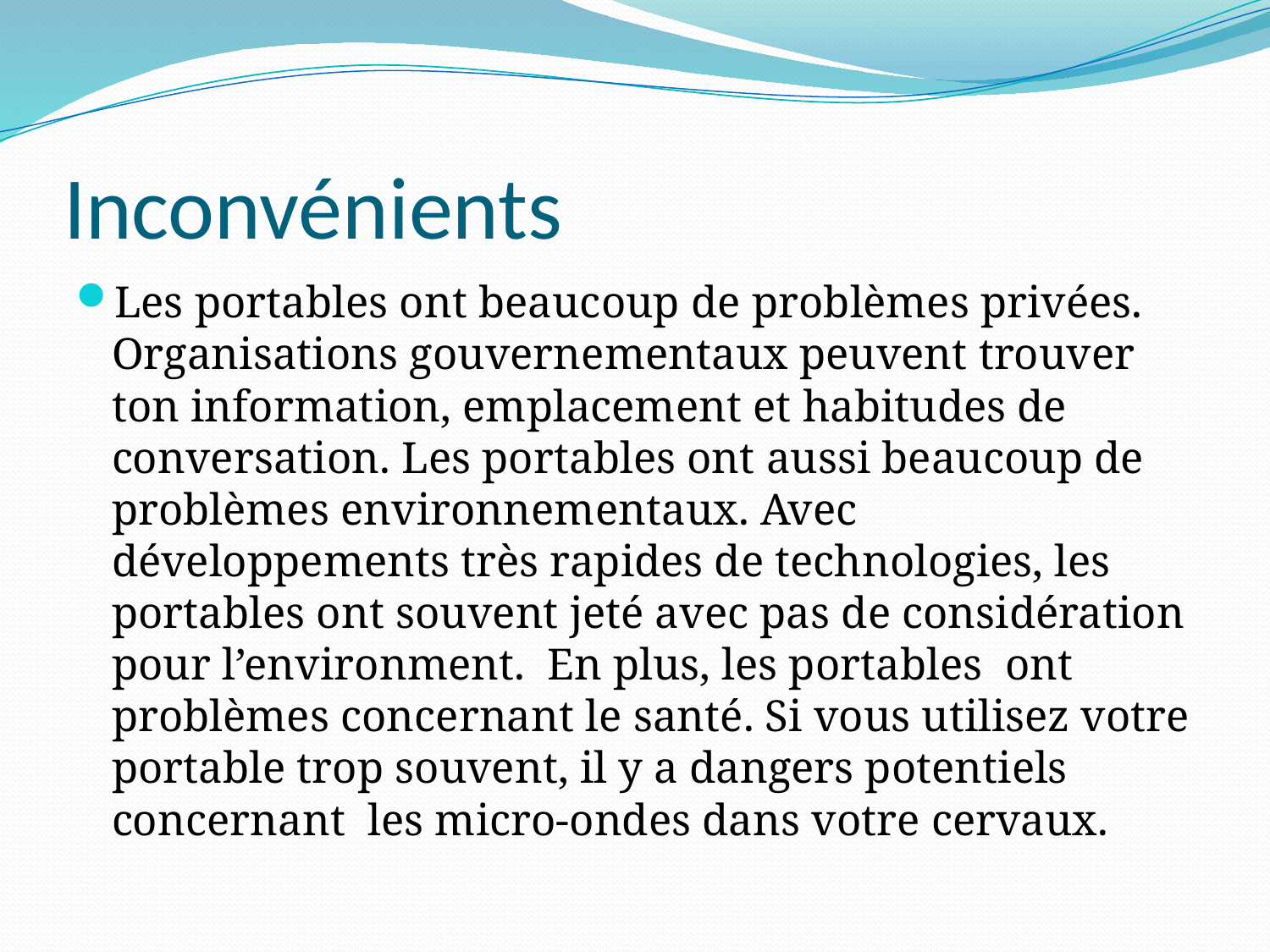

# Inconvénients
Les portables ont beaucoup de problèmes privées.  Organisations gouvernementaux peuvent trouver ton information, emplacement et habitudes de conversation. Les portables ont aussi beaucoup de problèmes environnementaux. Avec développements très rapides de technologies, les portables ont souvent jeté avec pas de considération pour l’environment.  En plus, les portables  ont problèmes concernant le santé. Si vous utilisez votre portable trop souvent, il y a dangers potentiels concernant  les micro-ondes dans votre cervaux.